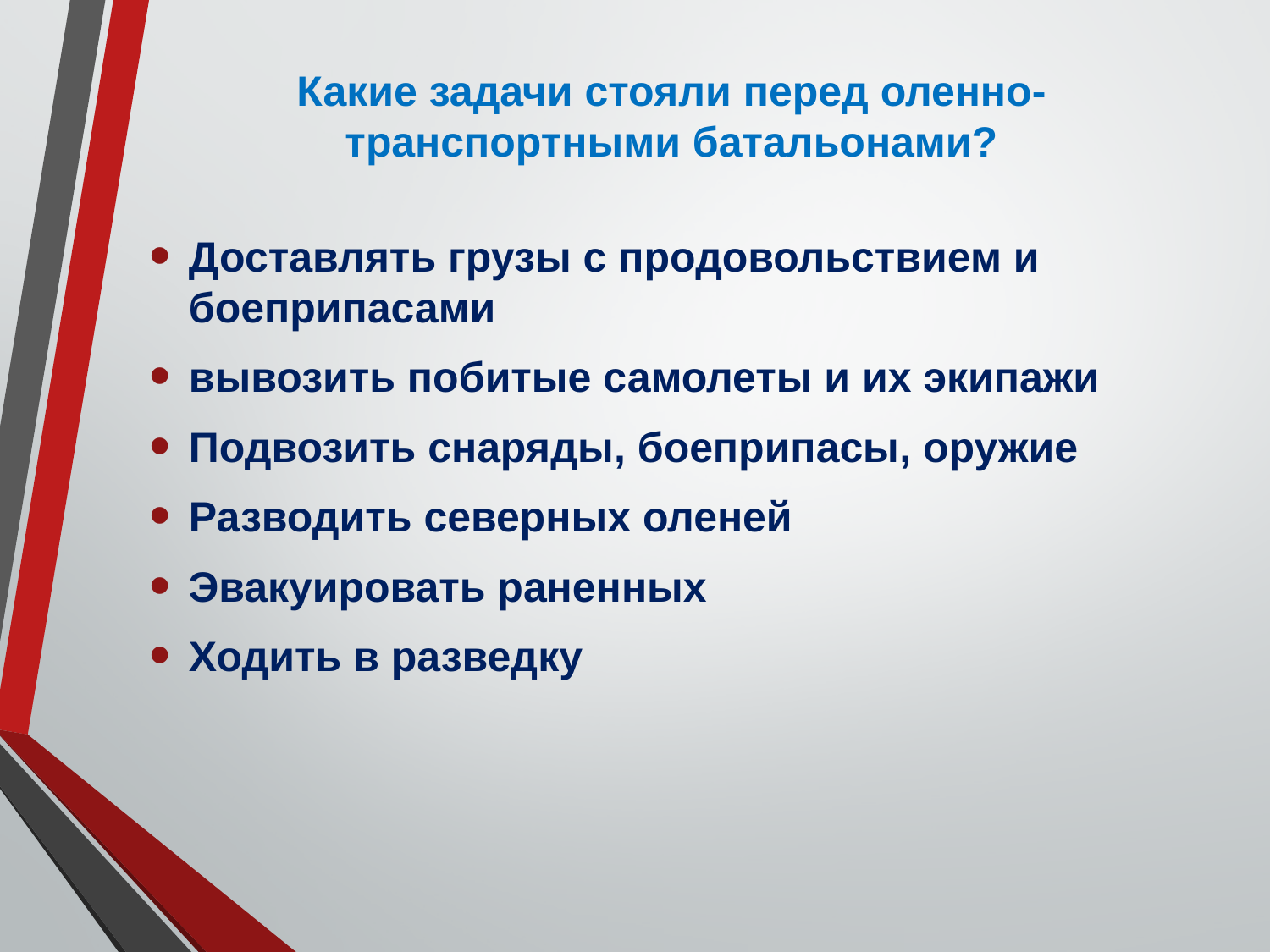

# Какие задачи стояли перед оленно-транспортными батальонами?
Доставлять грузы с продовольствием и боеприпасами
вывозить побитые самолеты и их экипажи
Подвозить снаряды, боеприпасы, оружие
Разводить северных оленей
Эвакуировать раненных
Ходить в разведку